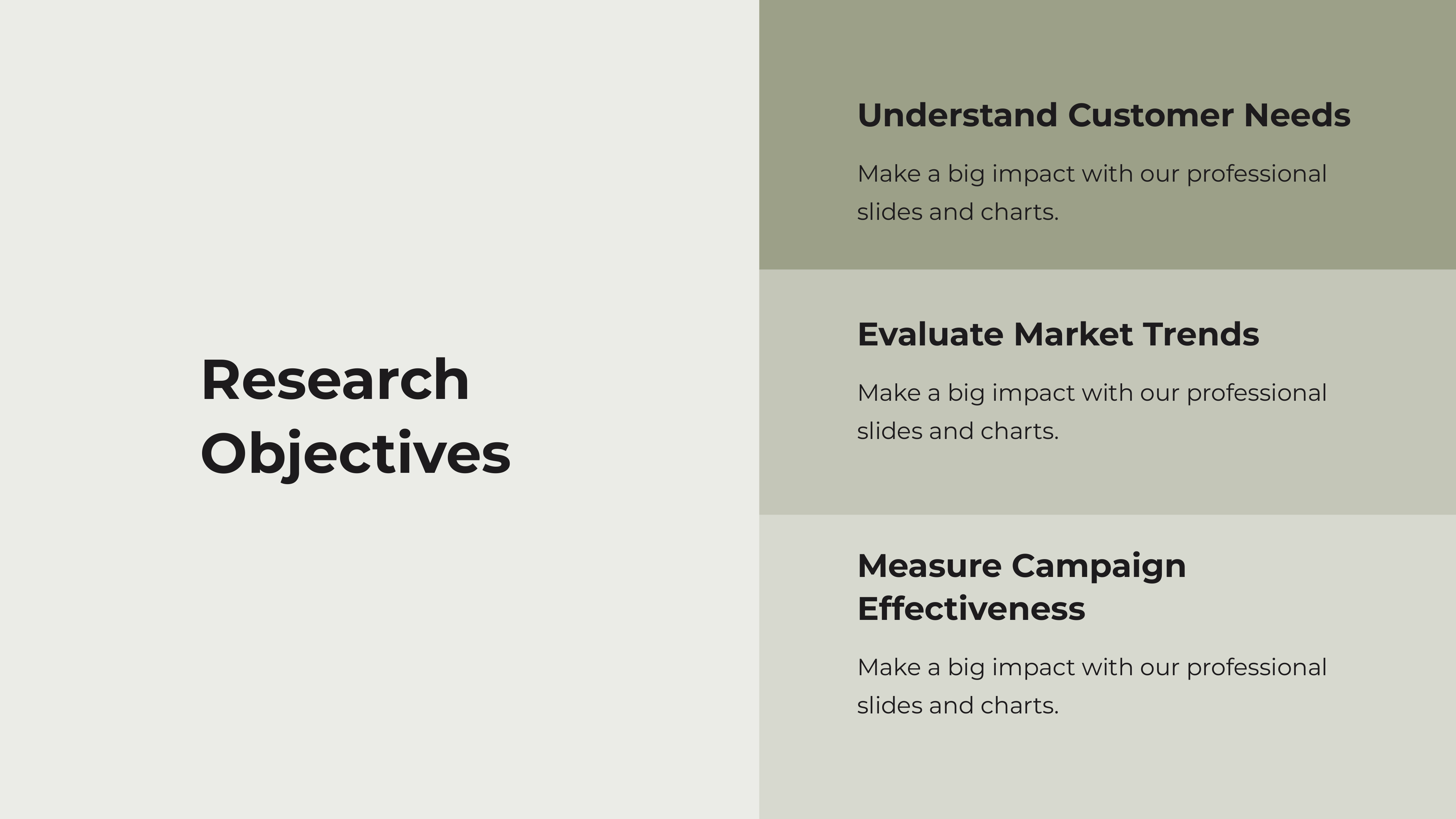

Understand Customer Needs
Make a big impact with our professional slides and charts.

Evaluate Market Trends
Research Objectives
Make a big impact with our professional slides and charts.

Measure Campaign Effectiveness
Make a big impact with our professional slides and charts.